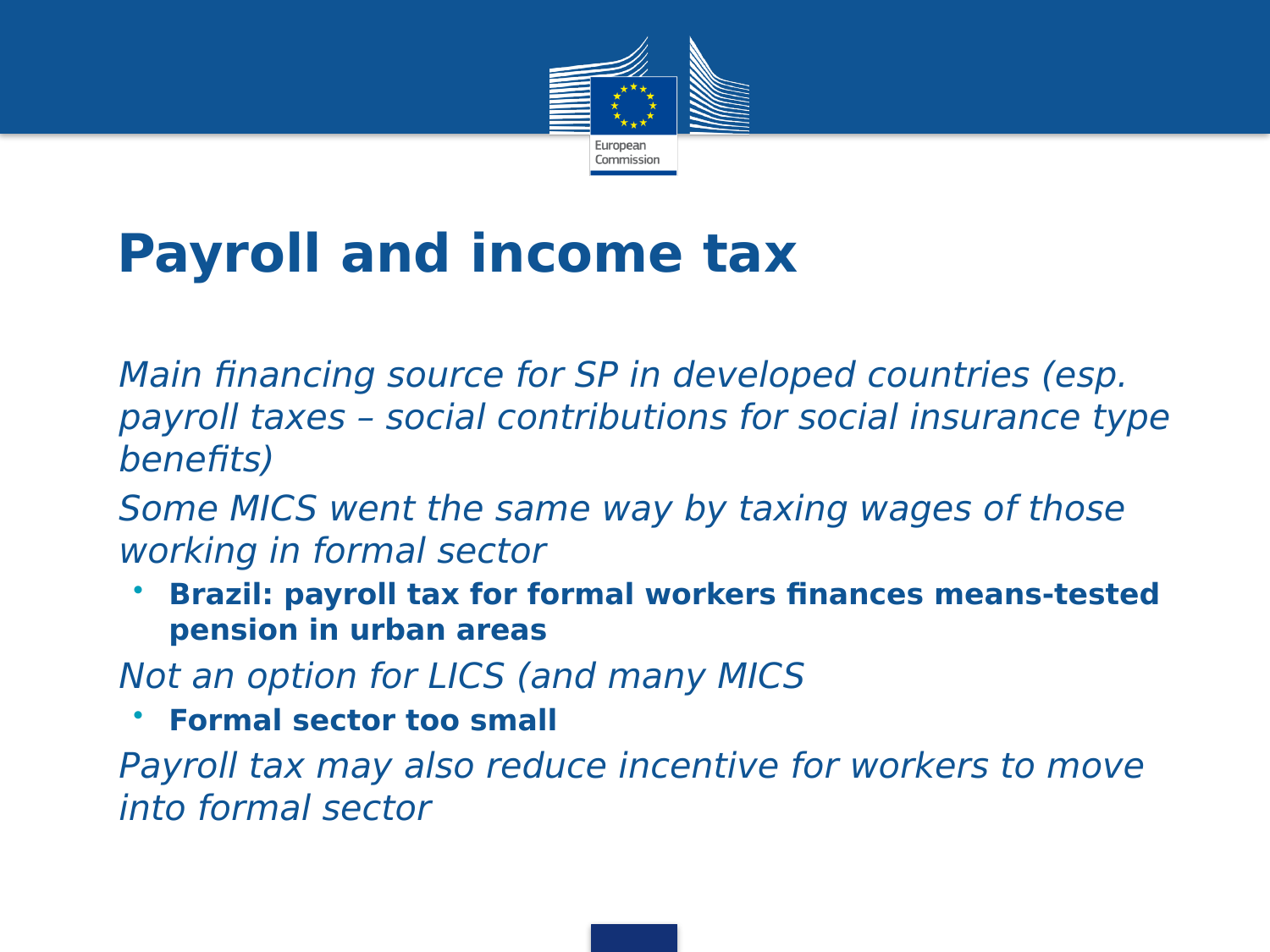

# Payroll and income tax
Main financing source for SP in developed countries (esp. payroll taxes – social contributions for social insurance type benefits)
Some MICS went the same way by taxing wages of those working in formal sector
Brazil: payroll tax for formal workers finances means-tested pension in urban areas
Not an option for LICS (and many MICS
Formal sector too small
Payroll tax may also reduce incentive for workers to move into formal sector